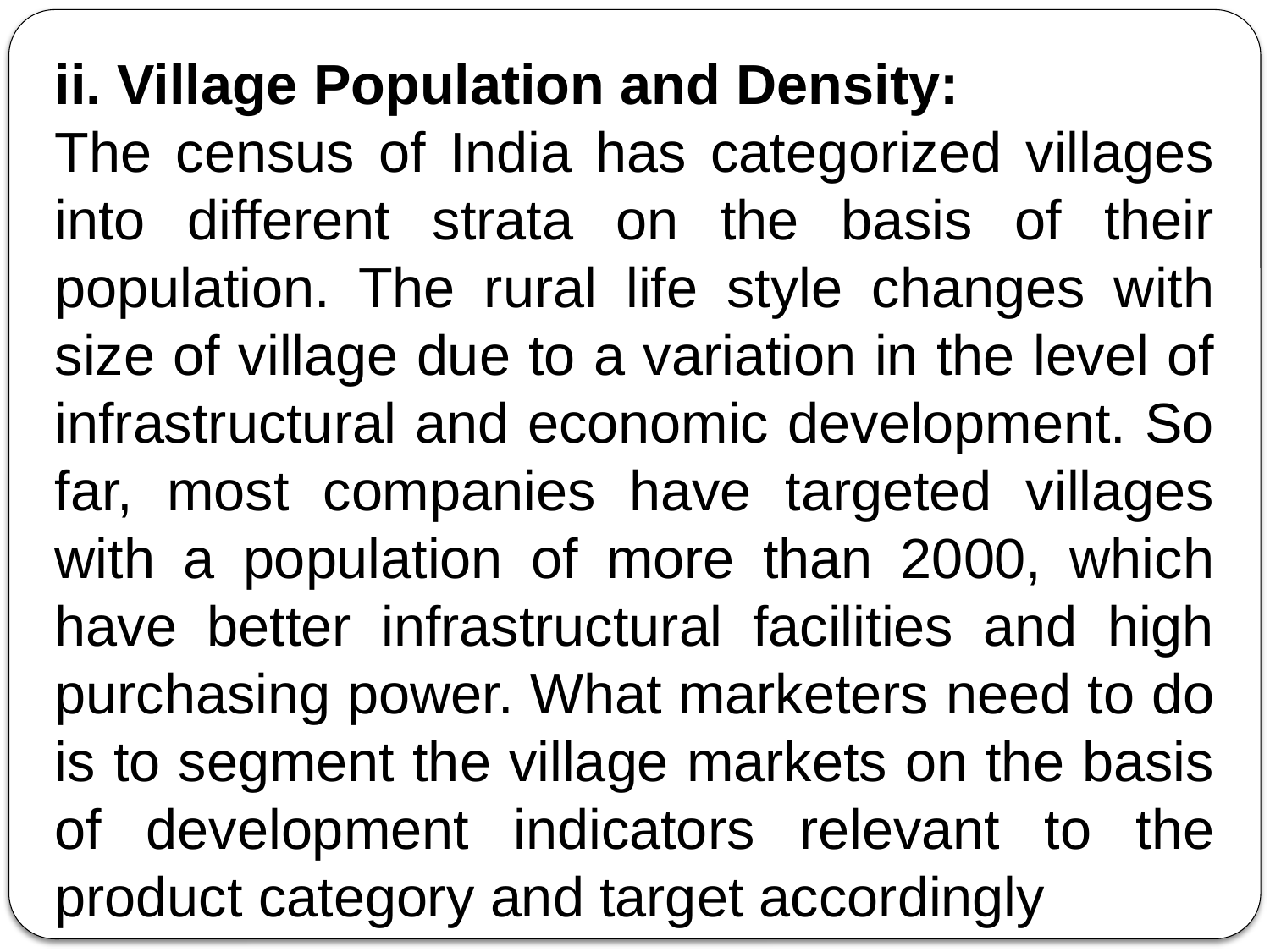

ii. Village Population and Density:
The census of India has categorized villages into different strata on the basis of their population. The rural life style changes with size of village due to a variation in the level of infrastructural and economic development. So far, most companies have targeted villages with a population of more than 2000, which have better infrastructural facilities and high purchasing power. What marketers need to do is to segment the village markets on the basis of development indicators relevant to the product category and target accordingly